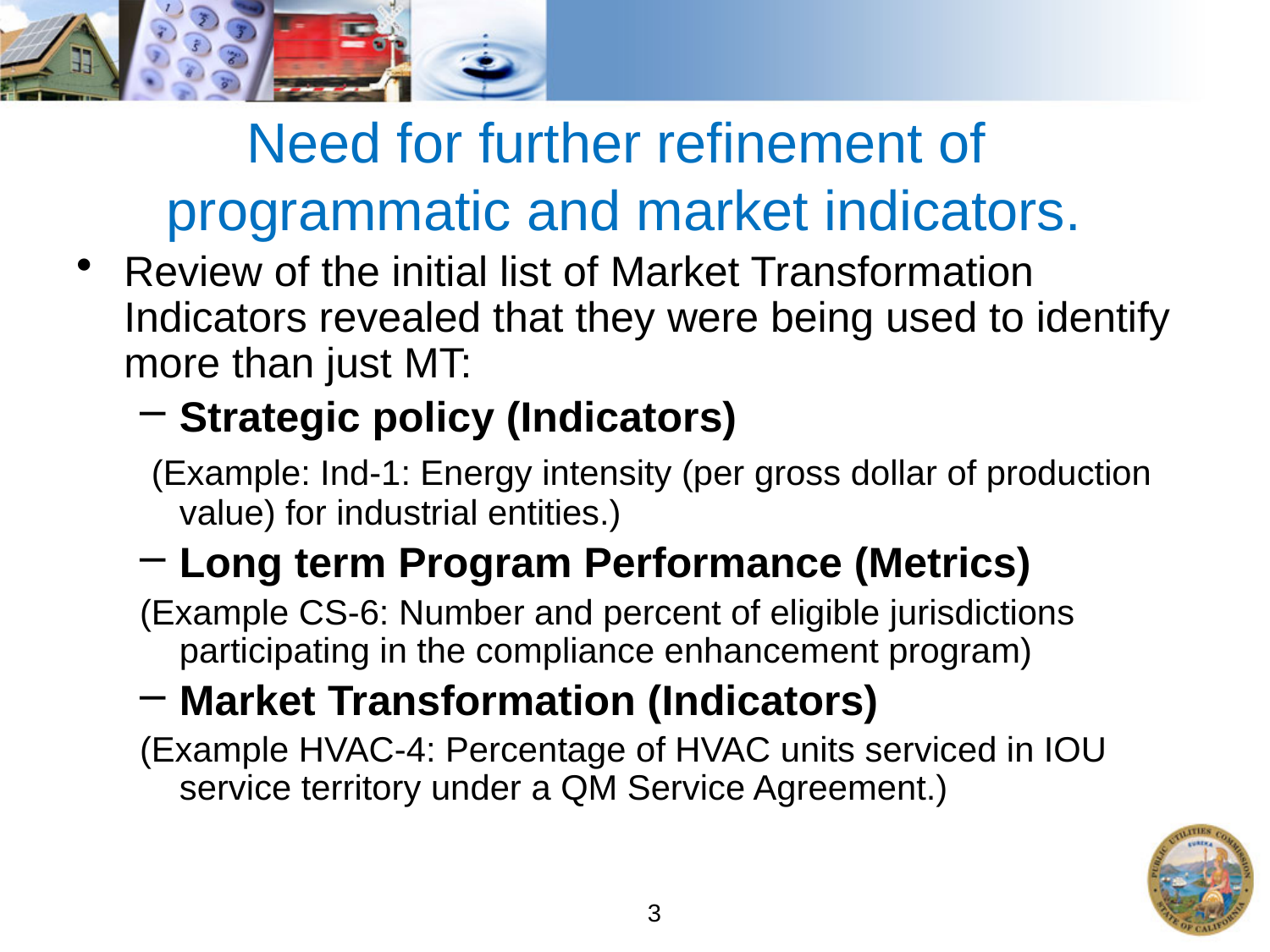

# Need for further refinement of programmatic and market indicators.
Review of the initial list of Market Transformation Indicators revealed that they were being used to identify more than just MT:
Strategic policy (Indicators)
 (Example: Ind-1: Energy intensity (per gross dollar of production value) for industrial entities.)
Long term Program Performance (Metrics)
(Example CS-6: Number and percent of eligible jurisdictions participating in the compliance enhancement program)
Market Transformation (Indicators)
(Example HVAC-4: Percentage of HVAC units serviced in IOU service territory under a QM Service Agreement.)
 3